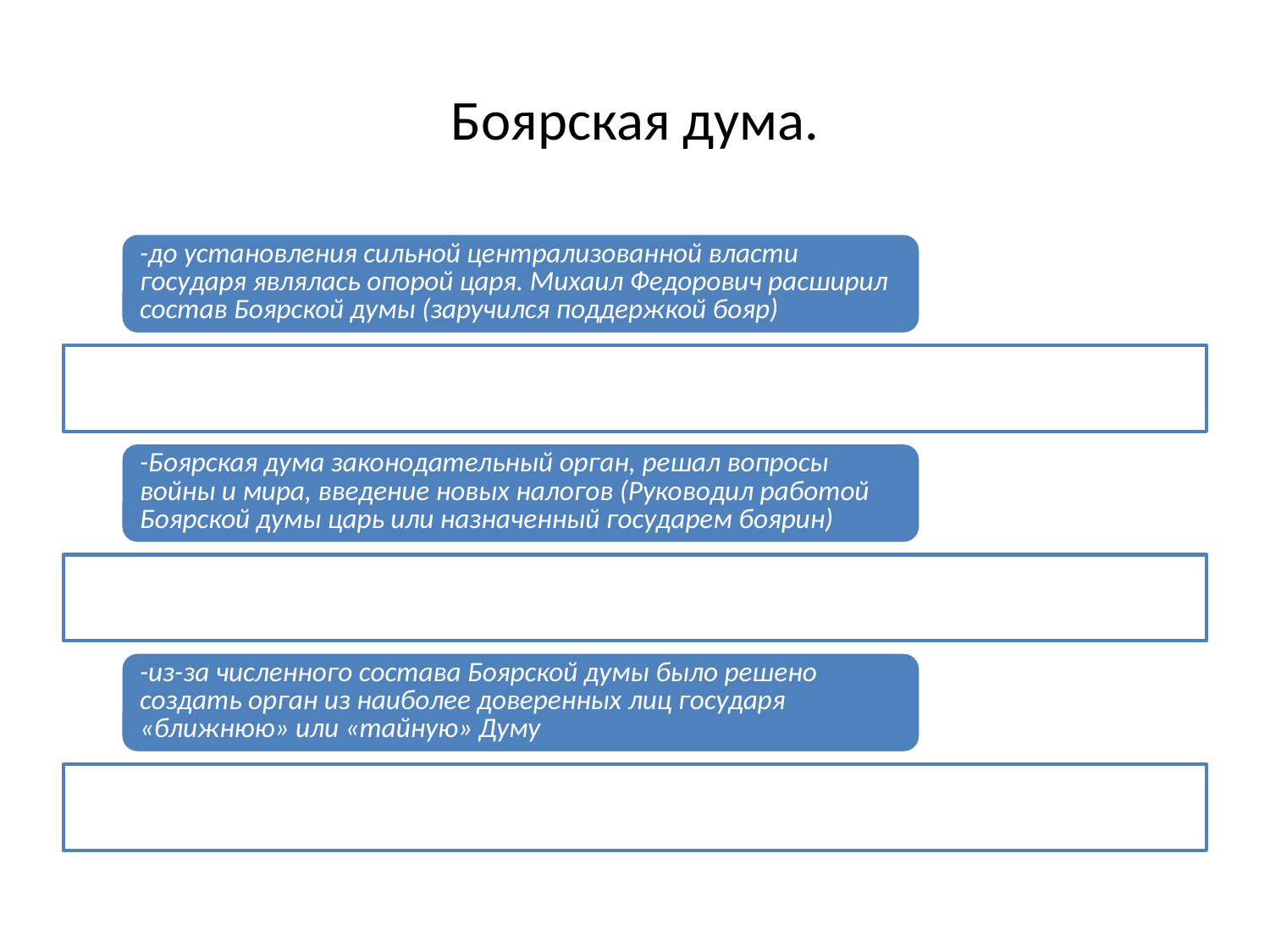

# Боярская дума.
-до установления сильной централизованной власти государя являлась опорой царя. Михаил Федорович расширил состав Боярской думы (заручился поддержкой бояр)
-Боярская дума законодательный орган, решал вопросы войны и мира, введение новых налогов (Руководил работой Боярской думы царь или назначенный государем боярин)
-из-за численного состава Боярской думы было решено создать орган из наиболее доверенных лиц государя «ближнюю» или «тайную» Думу